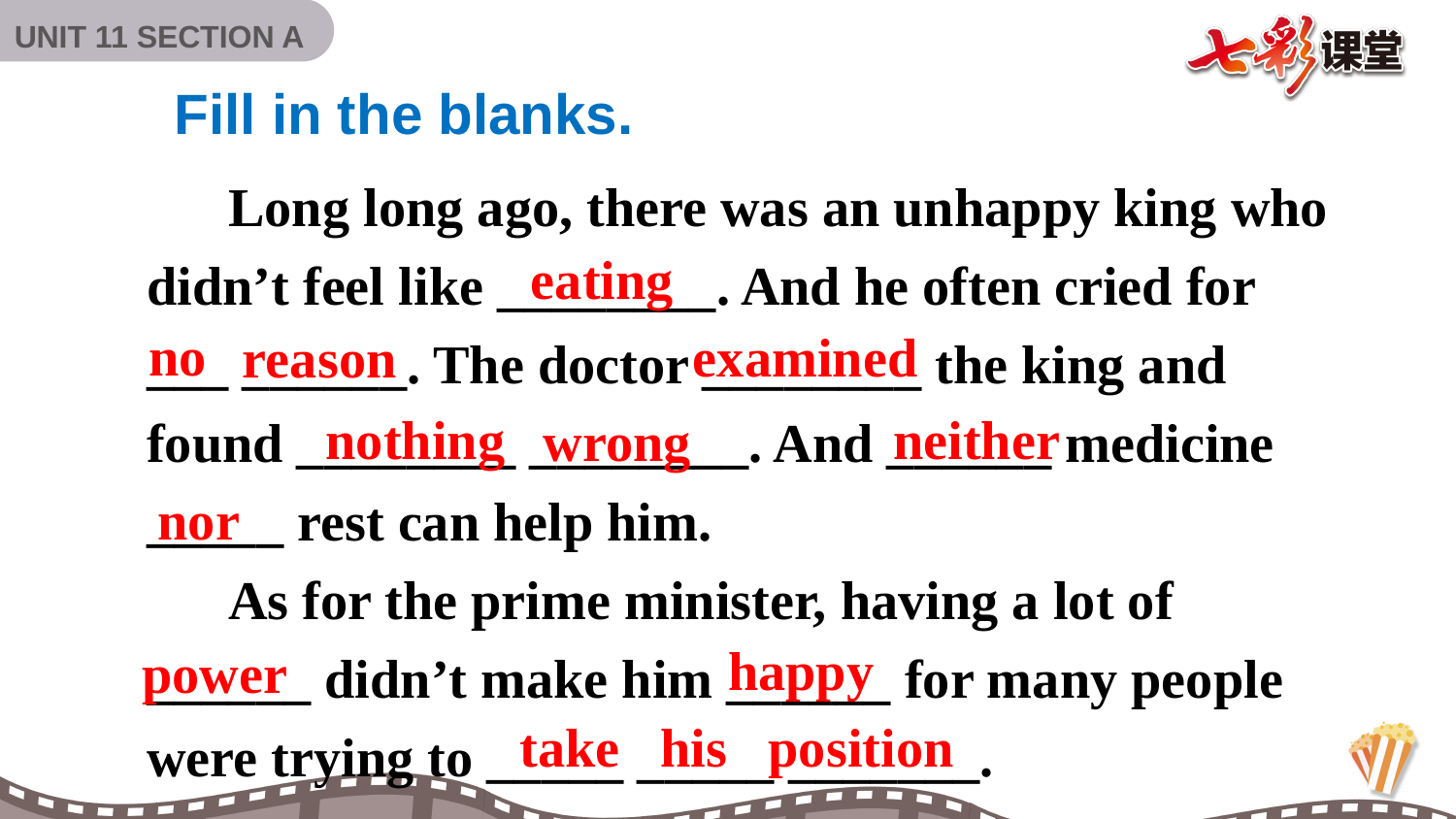

Fill in the blanks.
      Long long ago, there was an unhappy king who didn’t feel like ________. And he often cried for ___ ______. The doctor ________ the king and found ________ ________. And ______ medicine _____ rest can help him.
      As for the prime minister, having a lot of ______ didn’t make him ______ for many people were trying to _____ _____ _______.
eating
no
examined
reason
nothing
neither
wrong
nor
happy
power
take   his   position